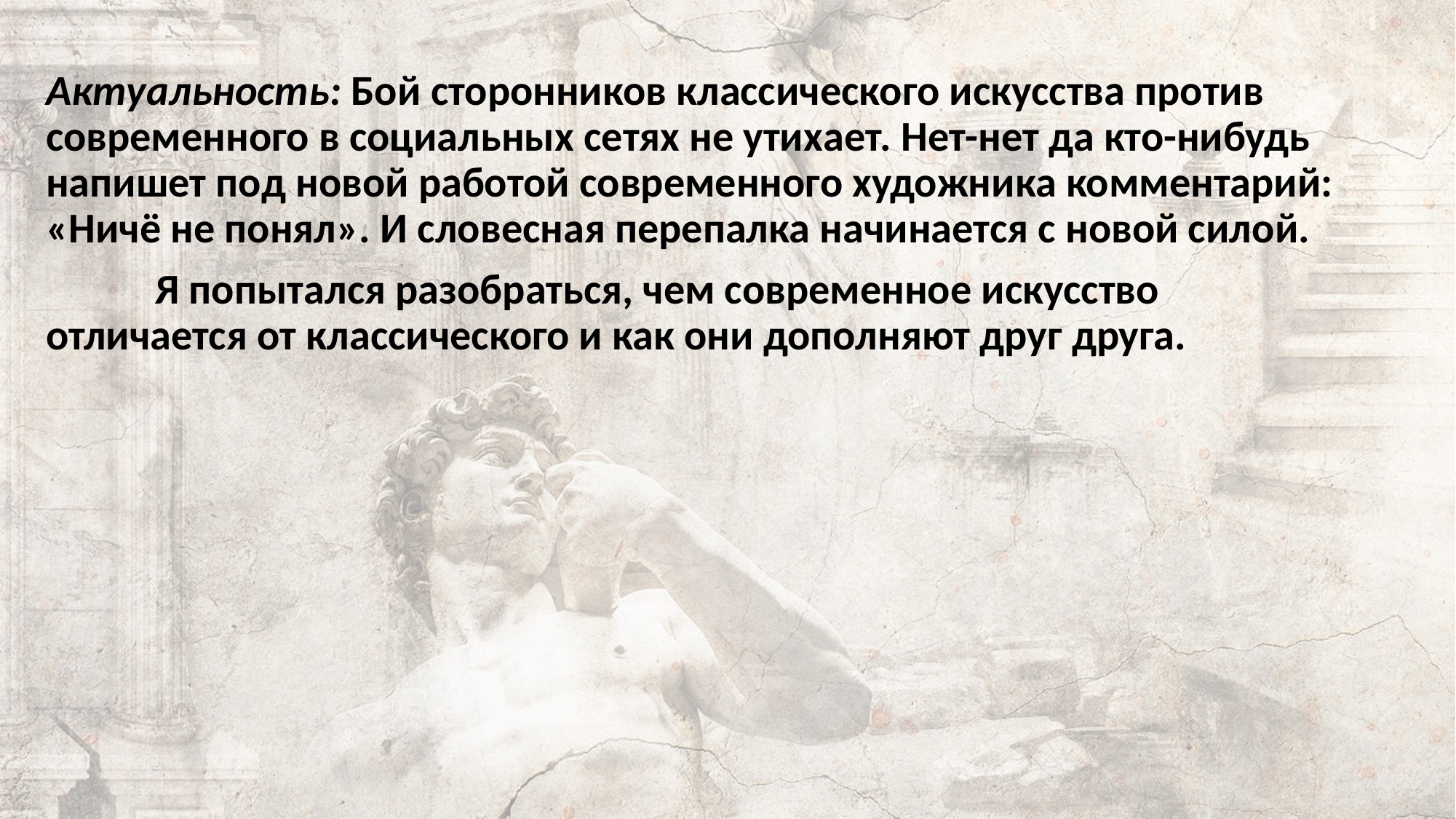

Актуальность: Бой сторонников классического искусства против современного в социальных сетях не утихает. Нет-нет да кто-нибудь напишет под новой работой современного художника комментарий: «Ничё не понял». И словесная перепалка начинается с новой силой.
	Я попытался разобраться, чем современное искусство отличается от классического и как они дополняют друг друга.